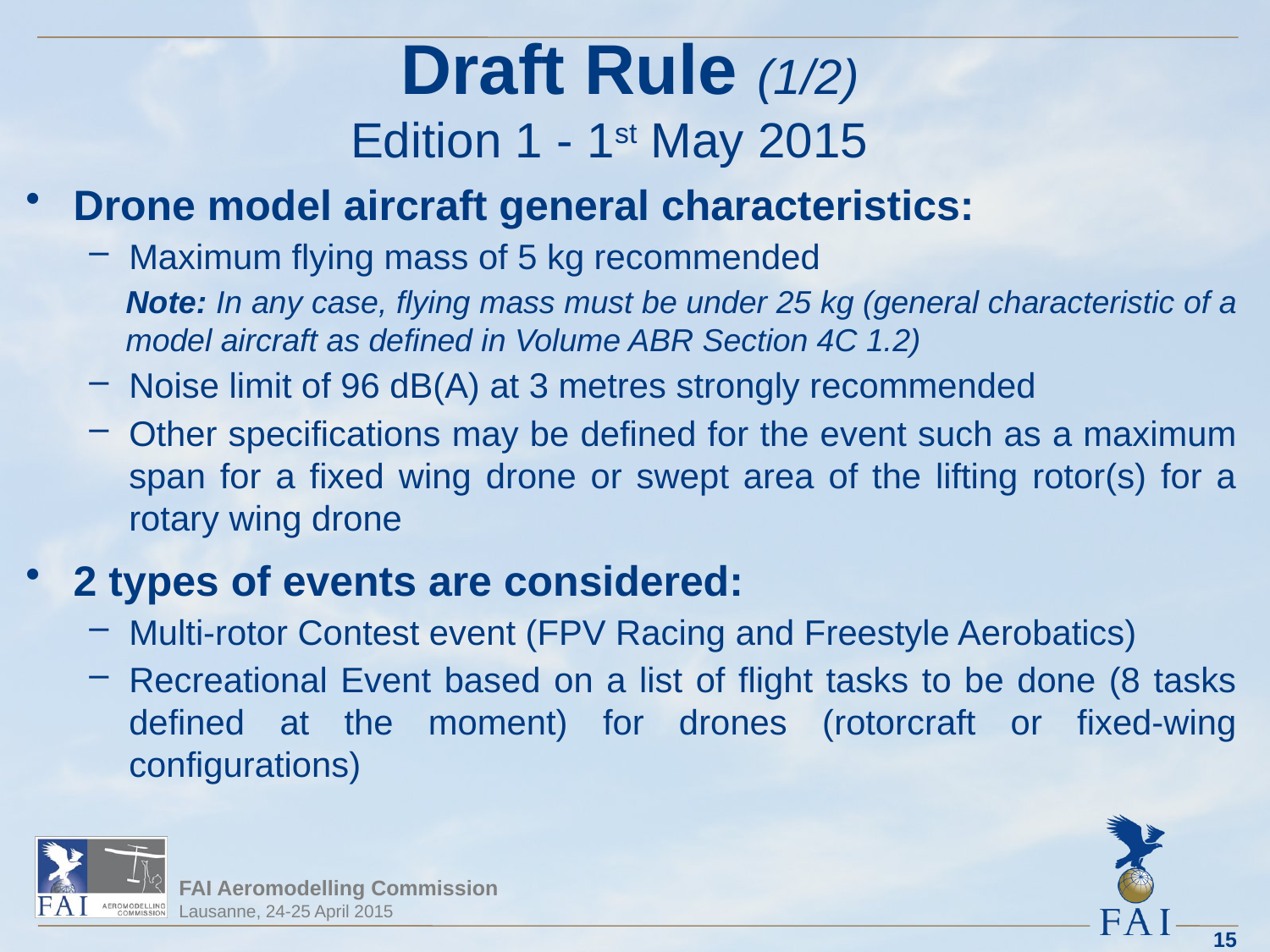

# Draft Rule (1/2) Edition 1 - 1st May 2015
Drone model aircraft general characteristics:
Maximum flying mass of 5 kg recommended
Note: In any case, flying mass must be under 25 kg (general characteristic of a model aircraft as defined in Volume ABR Section 4C 1.2)
Noise limit of 96 dB(A) at 3 metres strongly recommended
Other specifications may be defined for the event such as a maximum span for a fixed wing drone or swept area of the lifting rotor(s) for a rotary wing drone
2 types of events are considered:
Multi-rotor Contest event (FPV Racing and Freestyle Aerobatics)
Recreational Event based on a list of flight tasks to be done (8 tasks defined at the moment) for drones (rotorcraft or fixed-wing configurations)